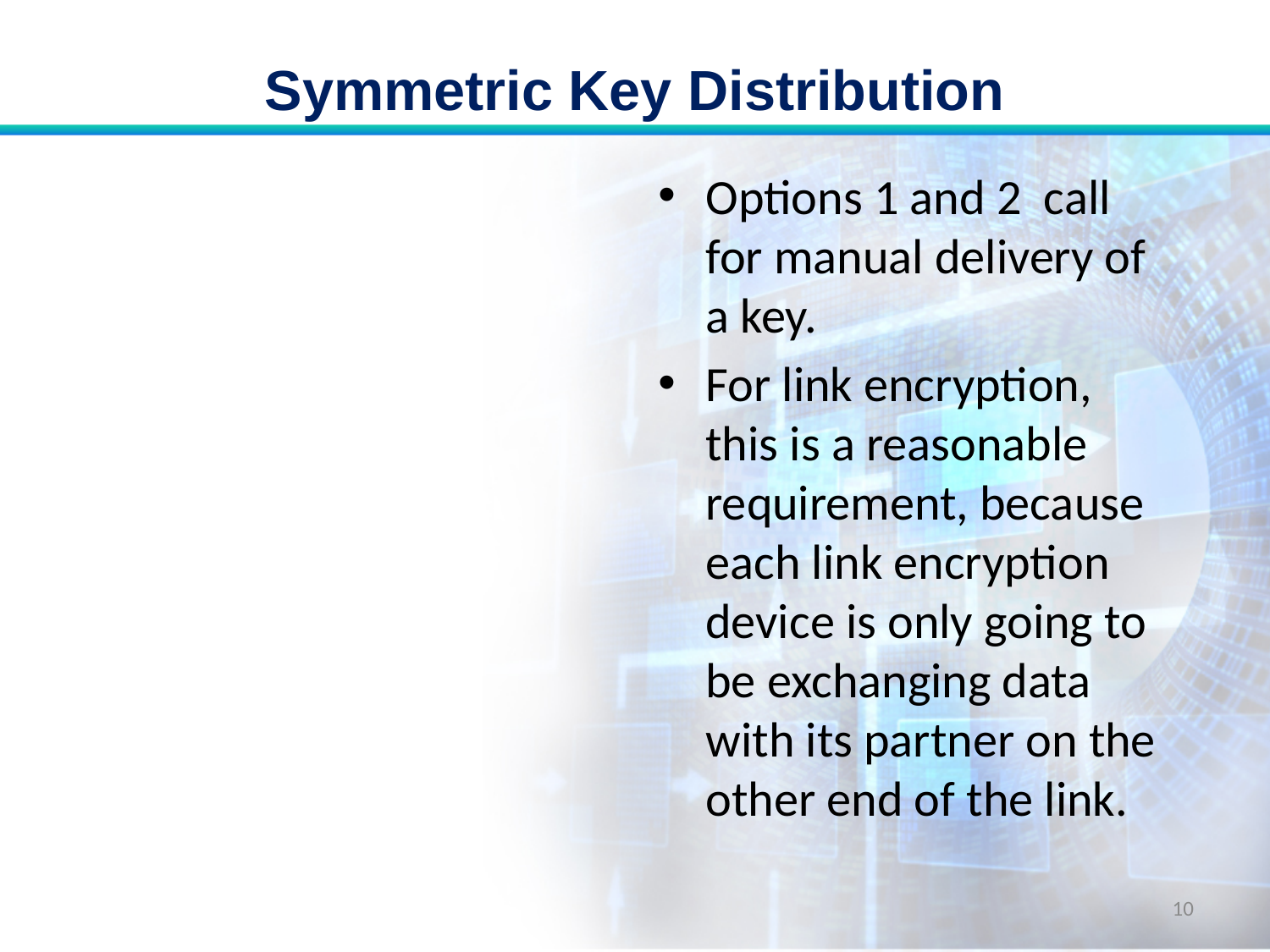

# Symmetric Key Distribution
Options 1 and 2  call for manual delivery of a key.
For link encryption, this is a reasonable requirement, because each link encryption device is only going to be exchanging data with its partner on the other end of the link.
10